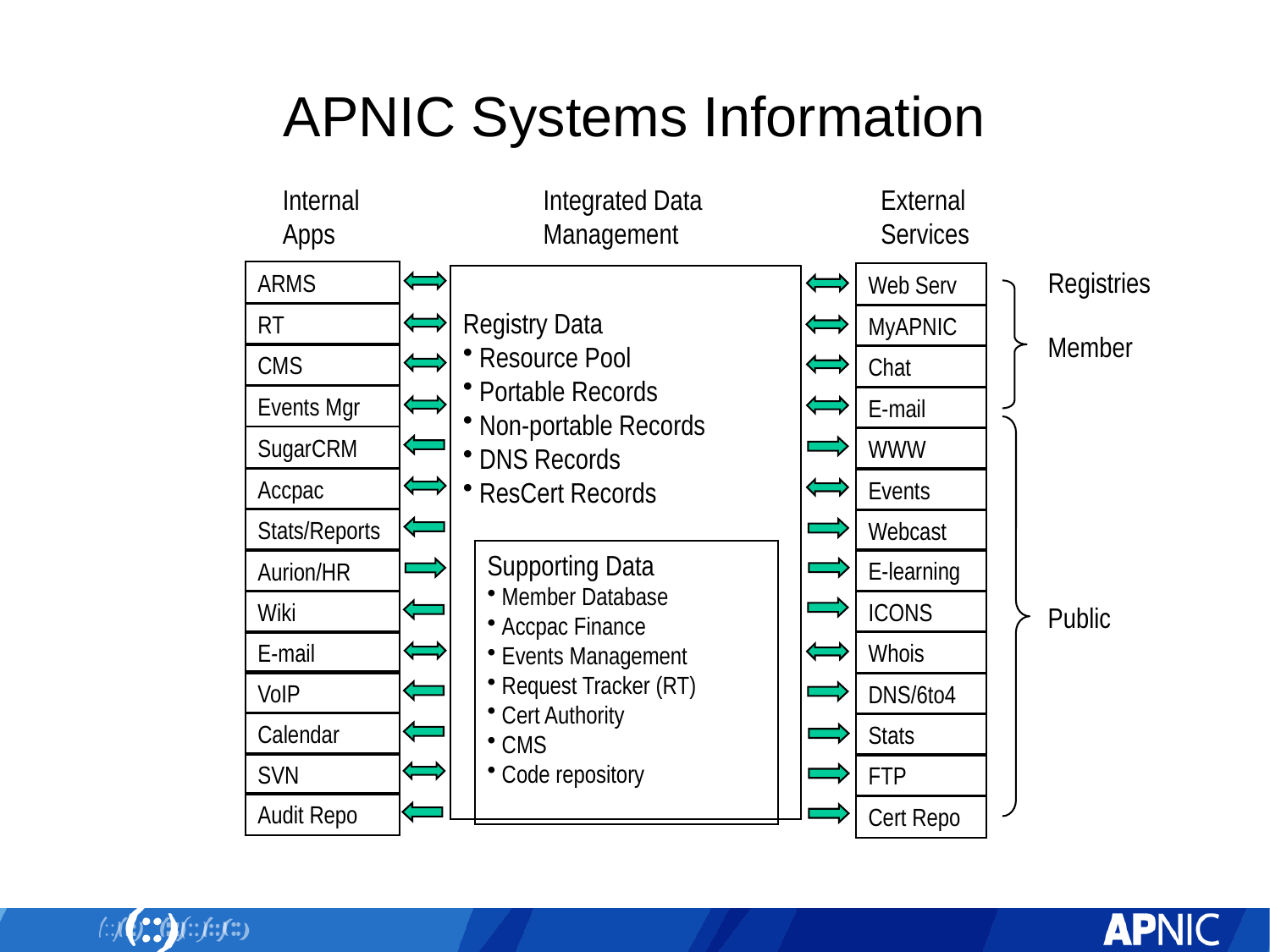

# APNIC Systems Information
Internal
Apps
Integrated Data
Management
External
Services
Registries
ARMS
Web Serv

Registry Data
 Resource Pool
 Portable Records
 Non-portable Records
 DNS Records
 ResCert Records

RT
MyAPNIC

Member
CMS
Chat

Events Mgr
E-mail

SugarCRM
WWW

Accpac
Events

Stats/Reports
Webcast

Supporting Data
 Member Database
 Accpac Finance
 Events Management
 Request Tracker (RT)
 Cert Authority
 CMS
 Code repository

E-learning
Aurion/HR

ICONS
Wiki
Public

Whois
E-mail

VoIP
DNS/6to4

Calendar
Stats

SVN
FTP

Audit Repo
Cert Repo